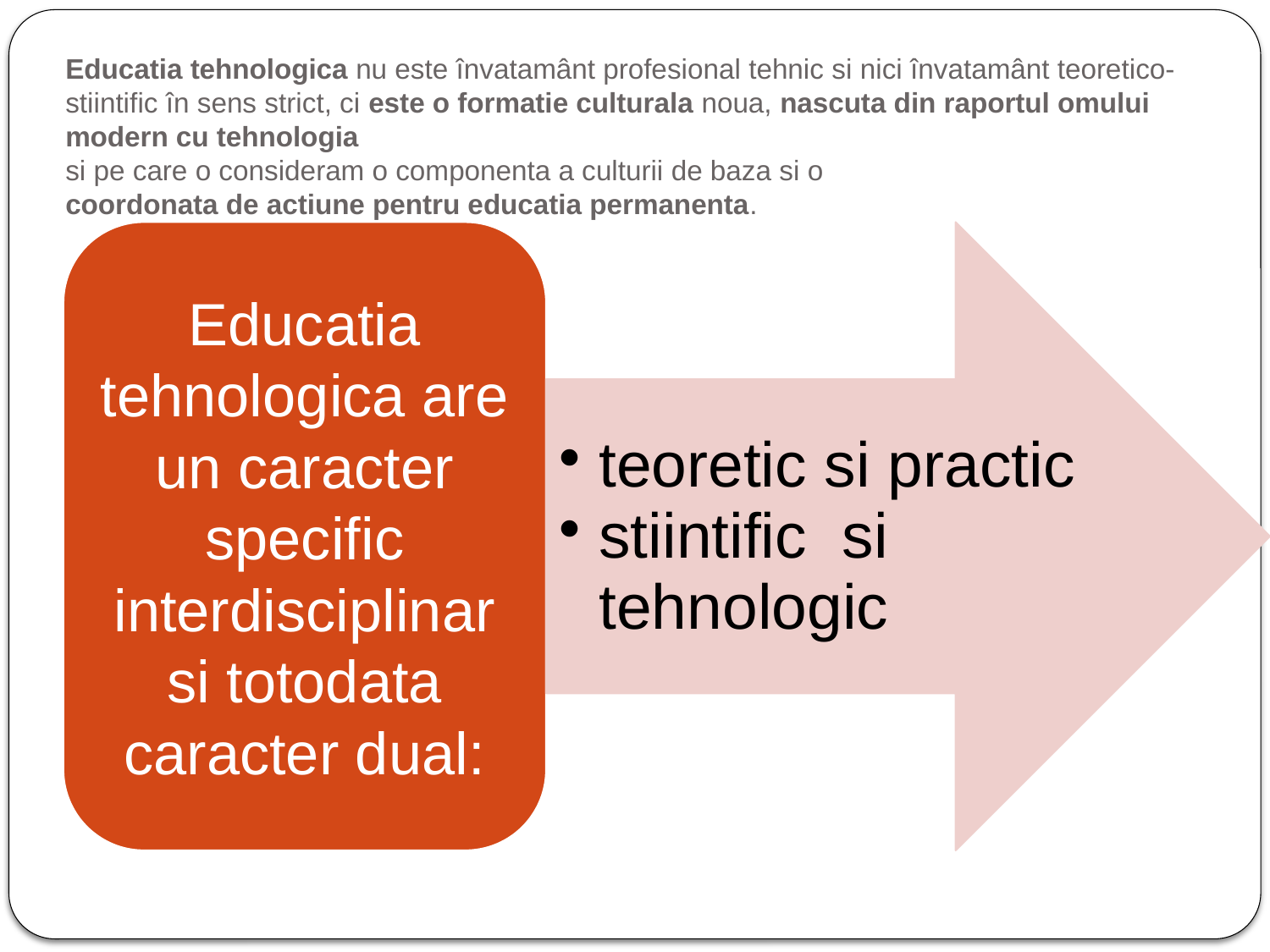

# Educatia tehnologica nu este învatamânt profesional tehnic si nici învatamânt teoretico-stiintific în sens strict, ci este o formatie culturala noua, nascuta din raportul omului modern cu tehnologia si pe care o consideram o componenta a culturii de baza si o coordonata de actiune pentru educatia permanenta.
teoretic si practic